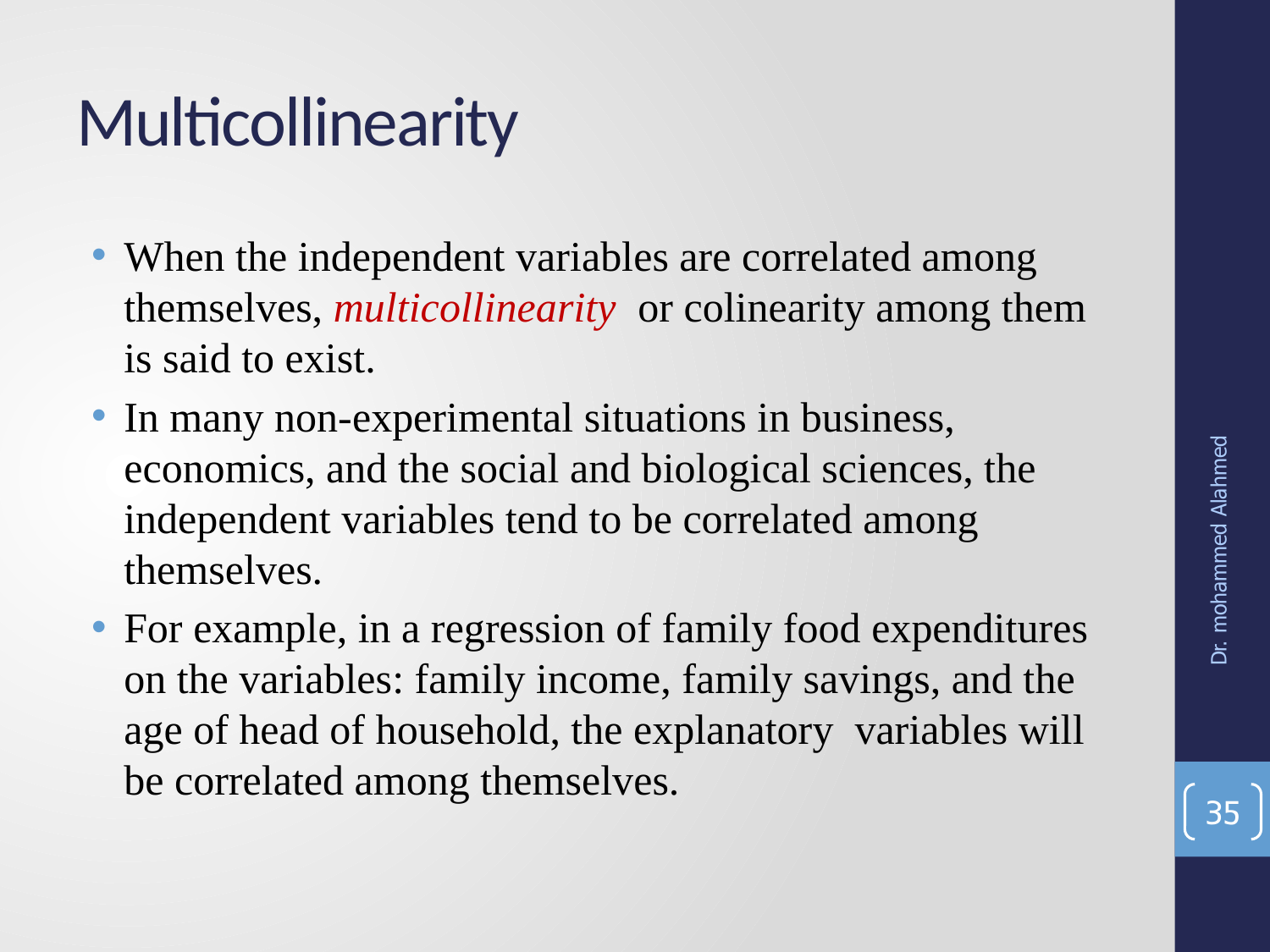

# Multicollinearity
When the independent variables are correlated among themselves, multicollinearity  or colinearity among them is said to exist.
In many non-experimental situations in business, economics, and the social and biological sciences, the independent variables tend to be correlated among themselves.
For example, in a regression of family food expenditures on the variables: family income, family savings, and the age of head of household, the explanatory  variables will be correlated among themselves.
Dr. mohammed Alahmed
35